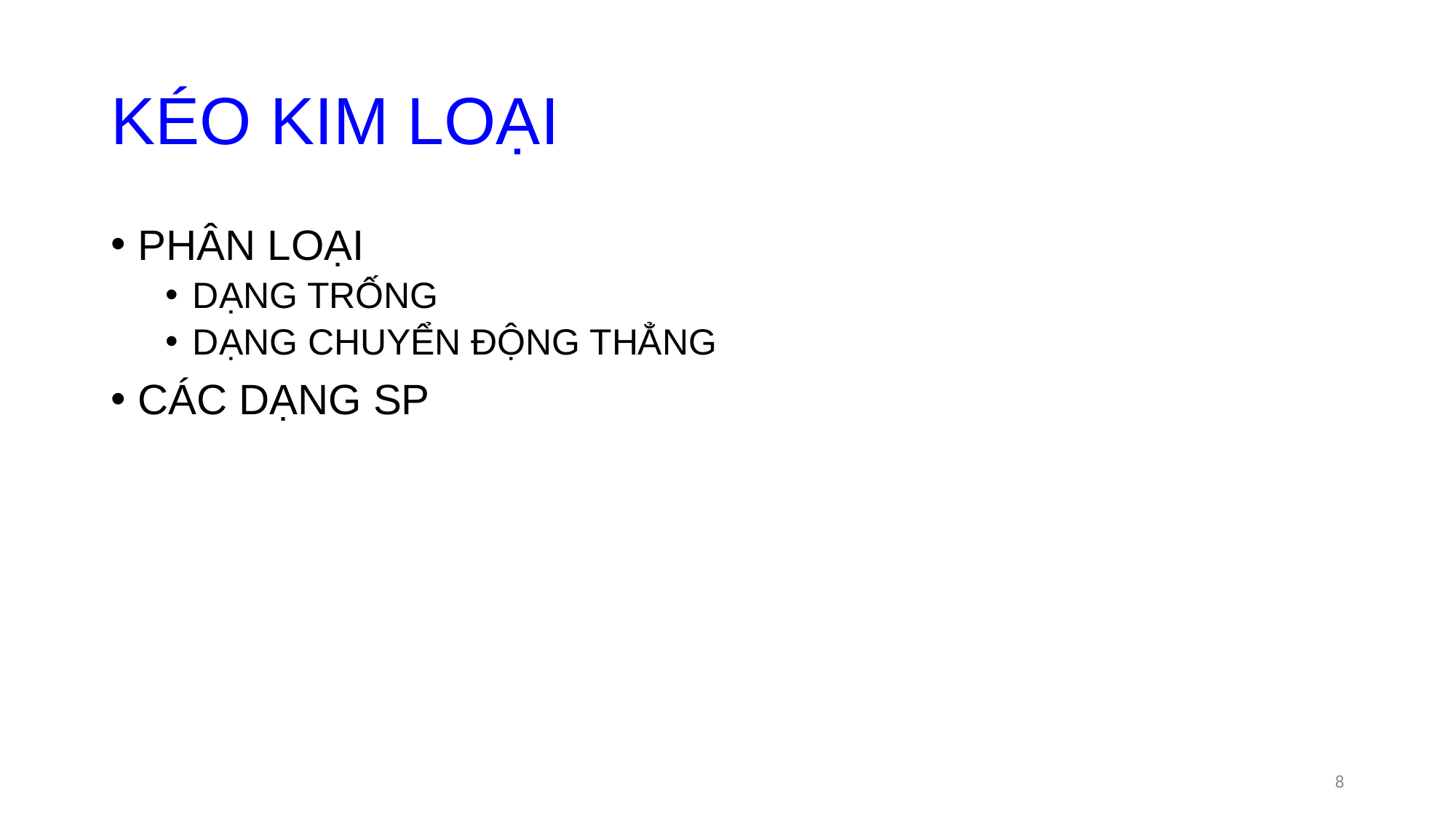

# KÉO KIM LOẠI
PHÂN LOẠI
DẠNG TRỐNG
DẠNG CHUYỂN ĐỘNG THẲNG
CÁC DẠNG SP

8